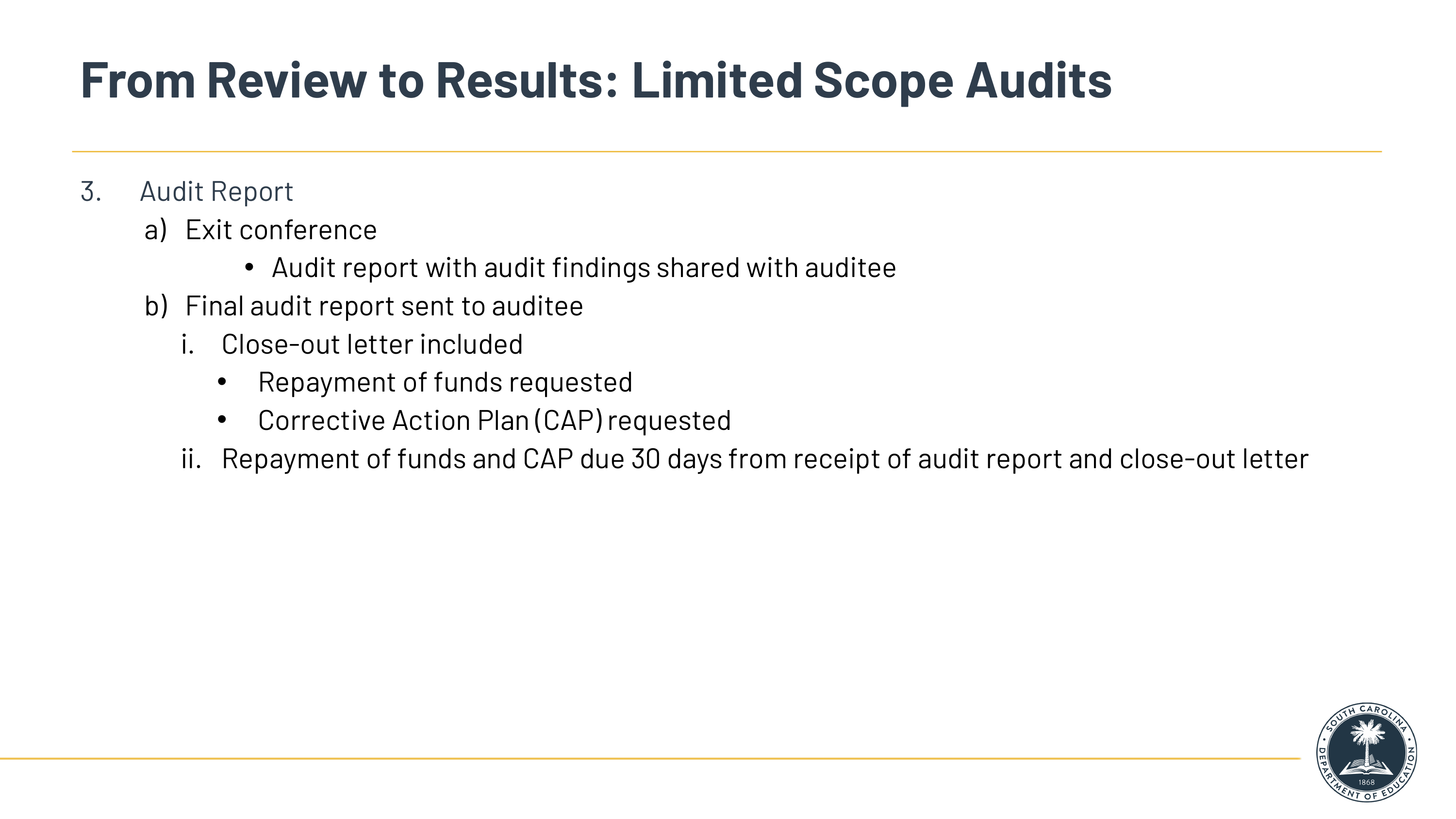

# From Review to Results: Limited Scope Audits
Audit Report
Exit conference
Audit report with audit findings shared with auditee
Final audit report sent to auditee
Close-out letter included
Repayment of funds requested
Corrective Action Plan (CAP) requested
Repayment of funds and CAP due 30 days from receipt of audit report and close-out letter